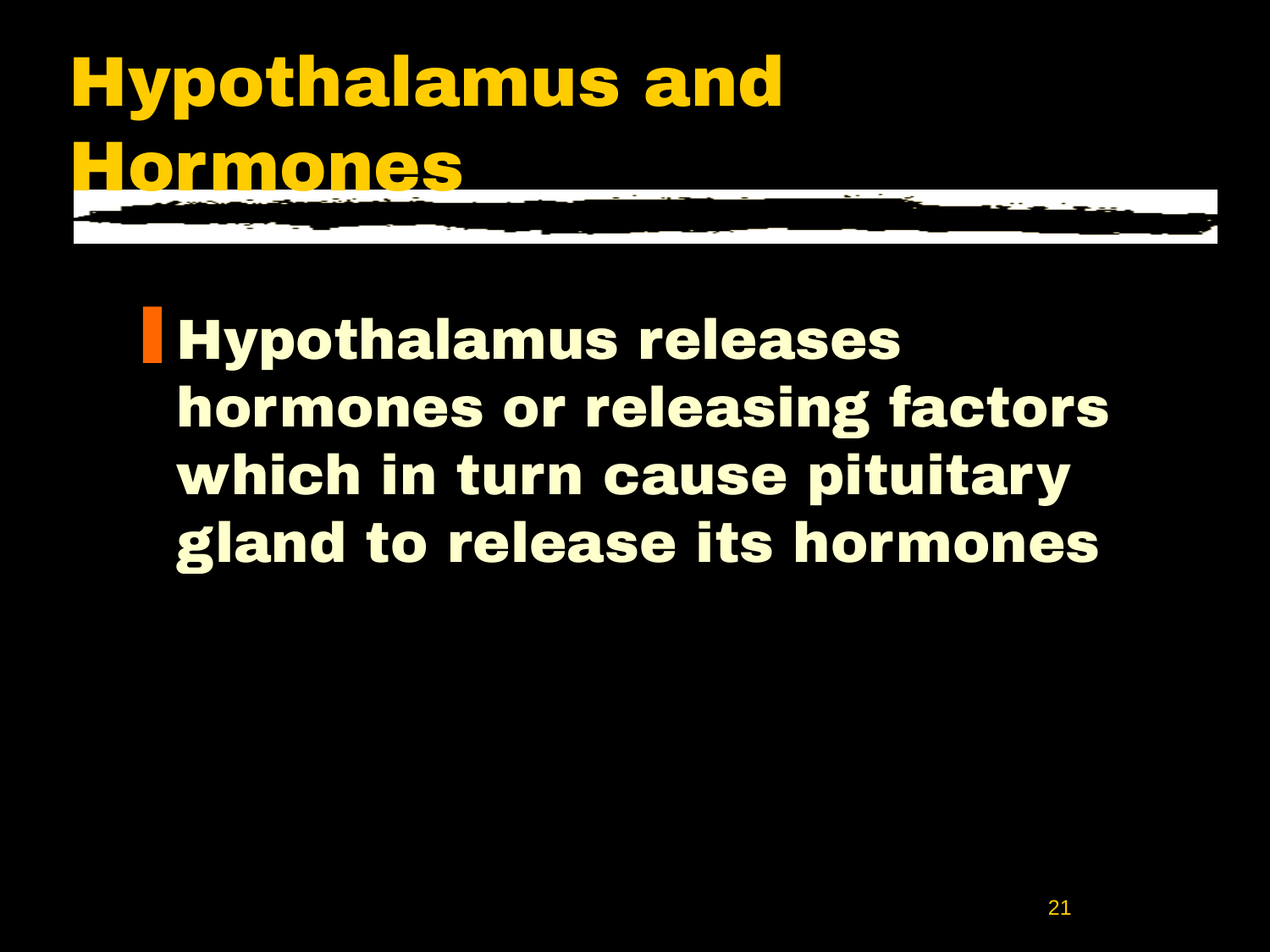

# Hypothalamus and Hormones
Hypothalamus releases hormones or releasing factors which in turn cause pituitary gland to release its hormones